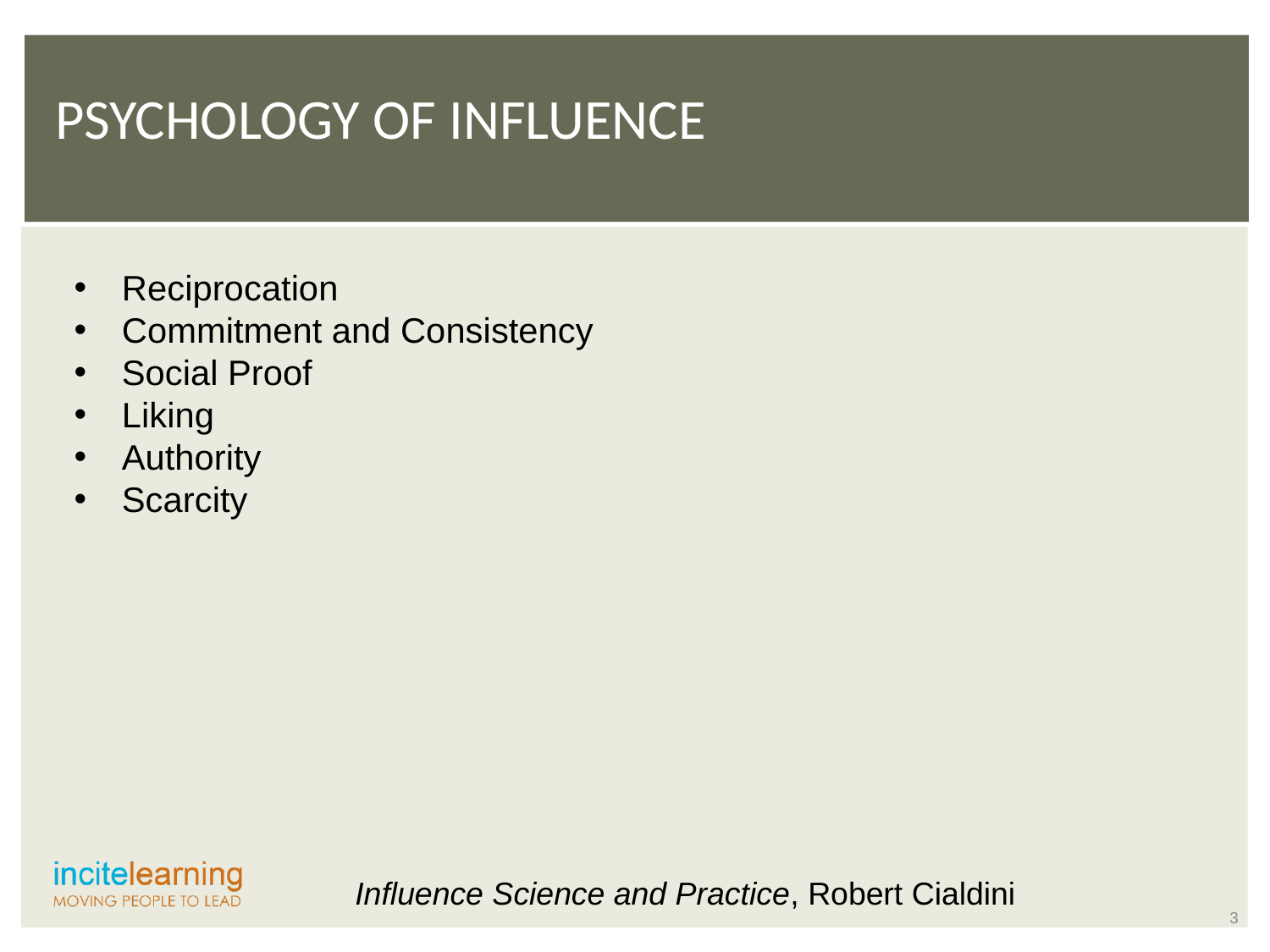

Psychology of Influence

Reciprocation
Commitment and Consistency
Social Proof
Liking
Authority
Scarcity
Influence Science and Practice, Robert Cialdini